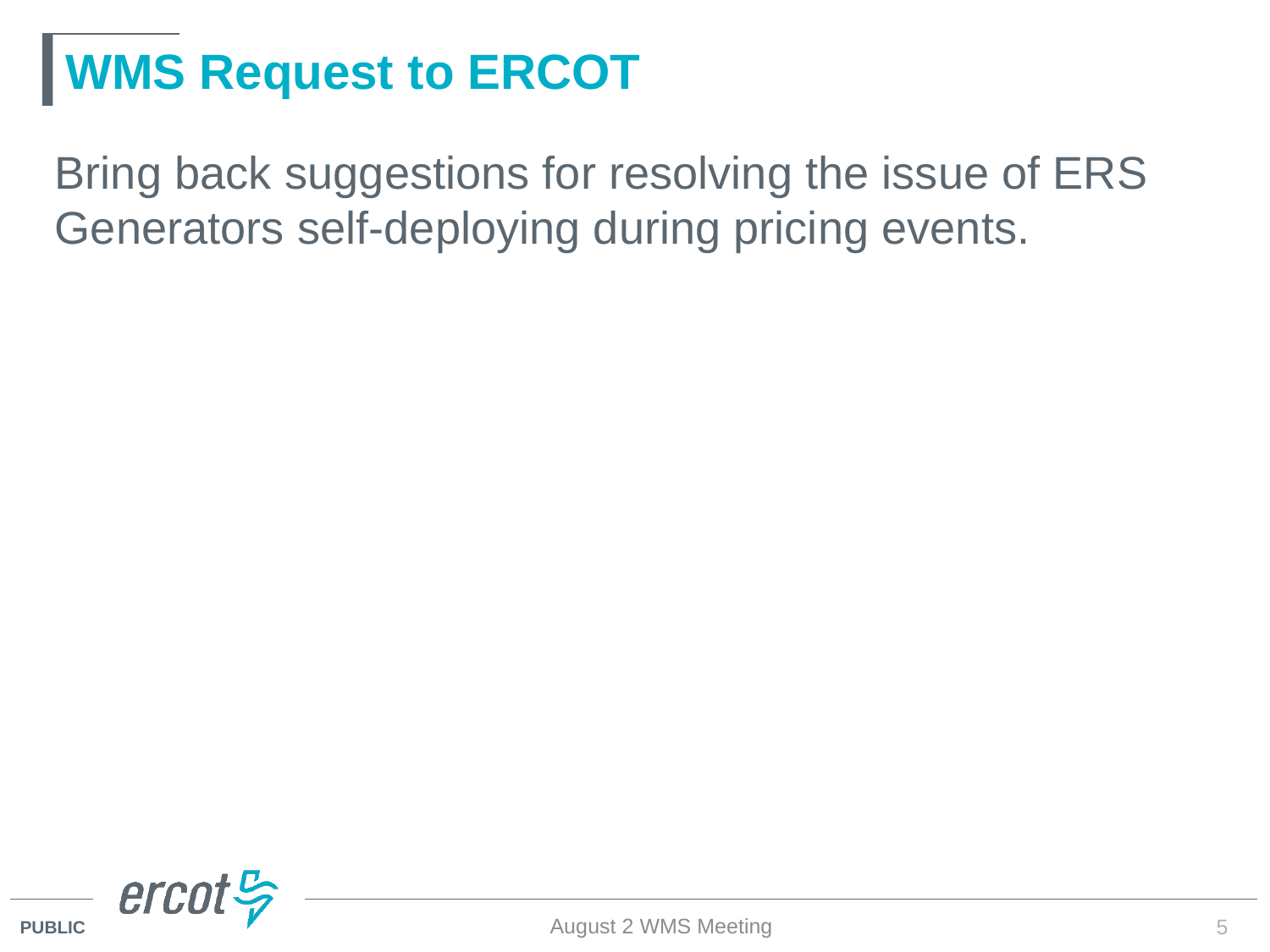

# WMS Request to ERCOT
Bring back suggestions for resolving the issue of ERS Generators self-deploying during pricing events.
August 2 WMS Meeting
5